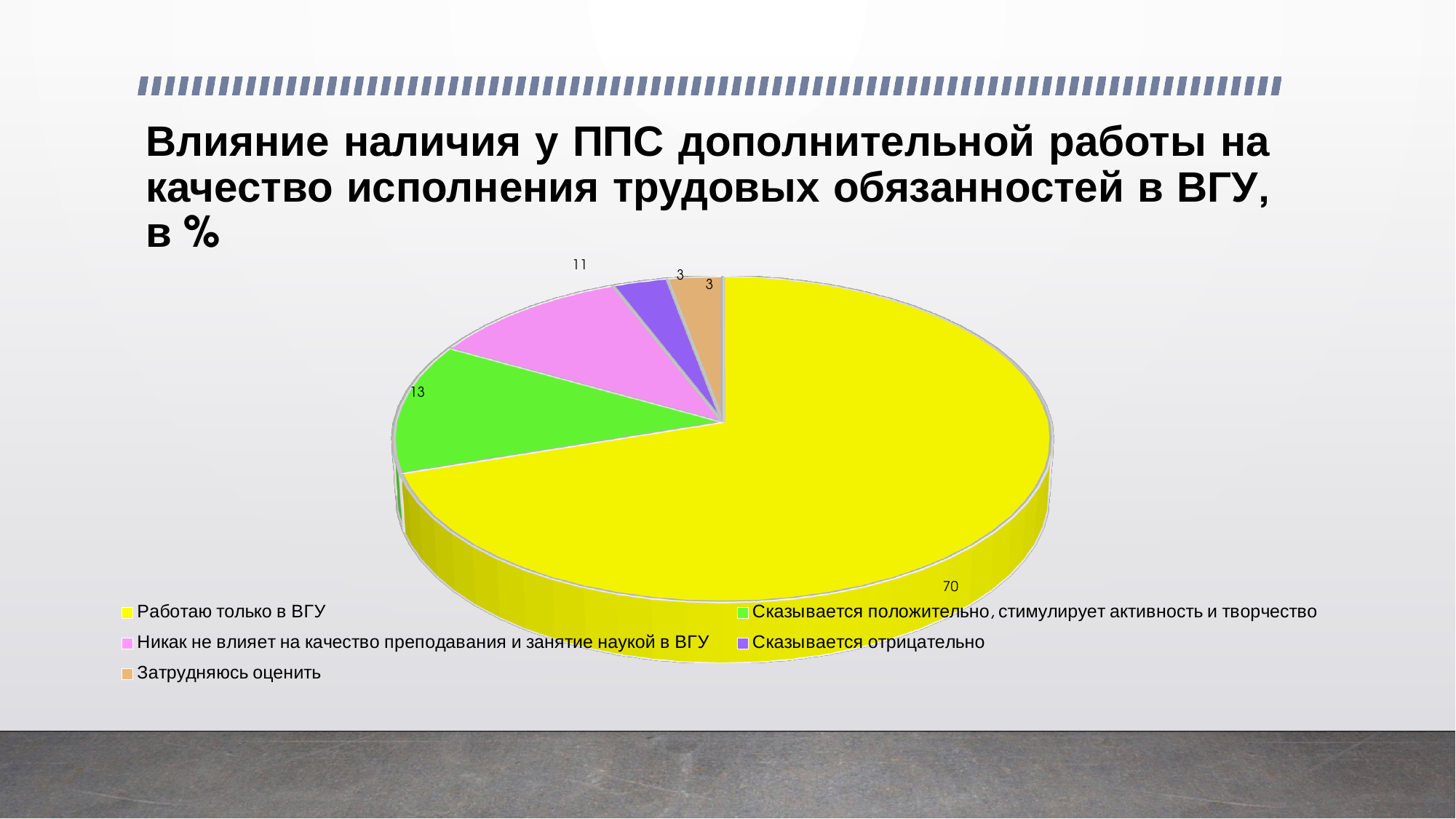

# Влияние наличия у ППС дополнительной работы на качество исполнения трудовых обязанностей в ВГУ, в %

[unsupported chart]